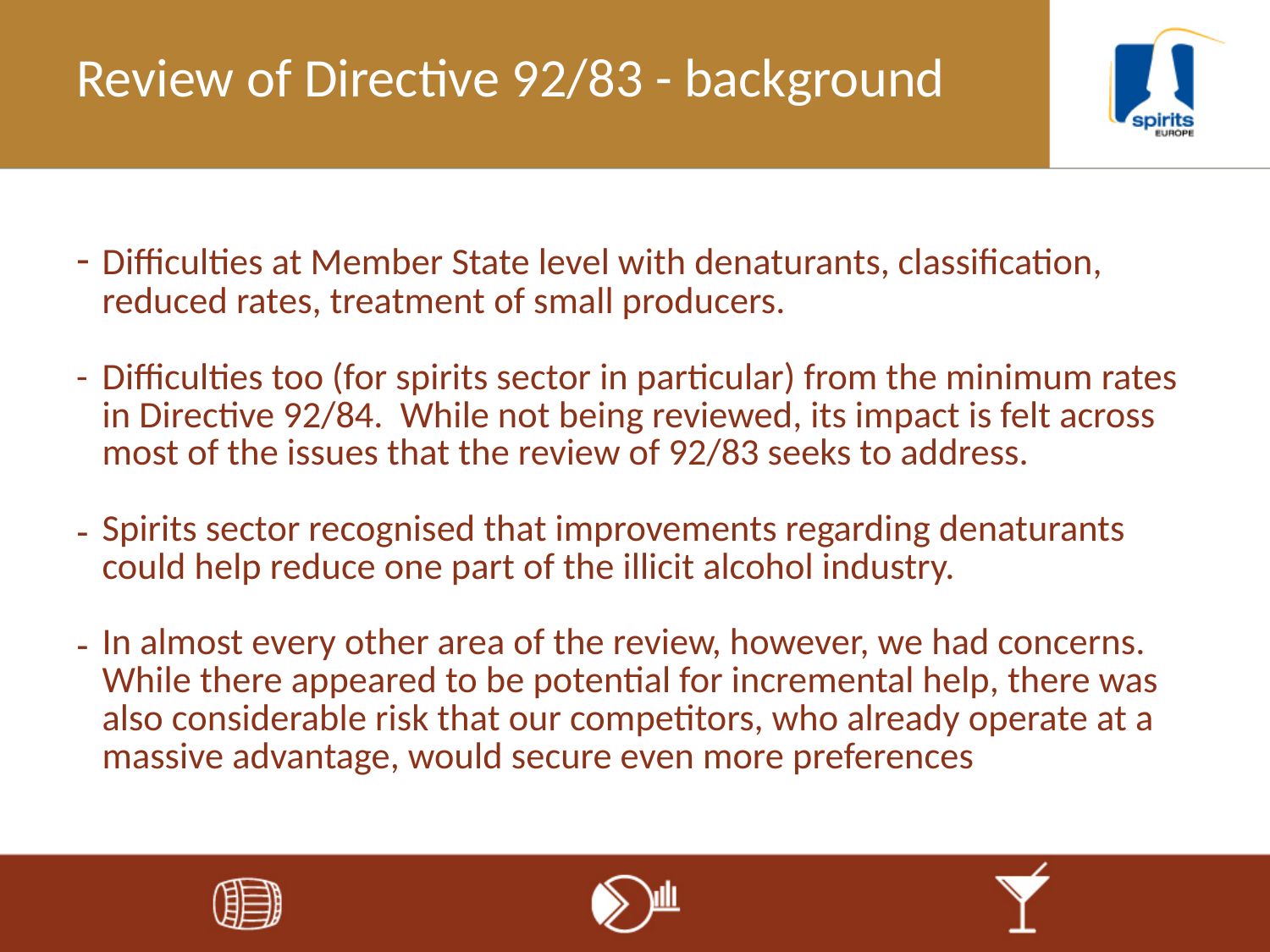

# Review of Directive 92/83 - background
-	Difficulties at Member State level with denaturants, classification, reduced rates, treatment of small producers.

-	Difficulties too (for spirits sector in particular) from the minimum rates in Directive 92/84.  While not being reviewed, its impact is felt across most of the issues that the review of 92/83 seeks to address.

Spirits sector recognised that improvements regarding denaturants could help reduce one part of the illicit alcohol industry.

In almost every other area of the review, however, we had concerns.  While there appeared to be potential for incremental help, there was also considerable risk that our competitors, who already operate at a massive advantage, would secure even more preferences